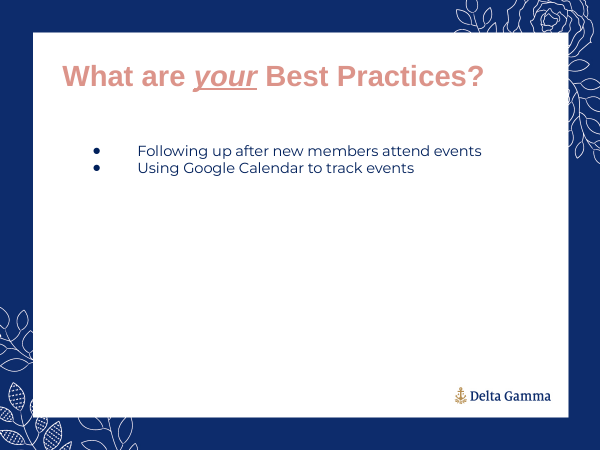

What are your Best Practices?
Following up after new members attend events
Using Google Calendar to track events